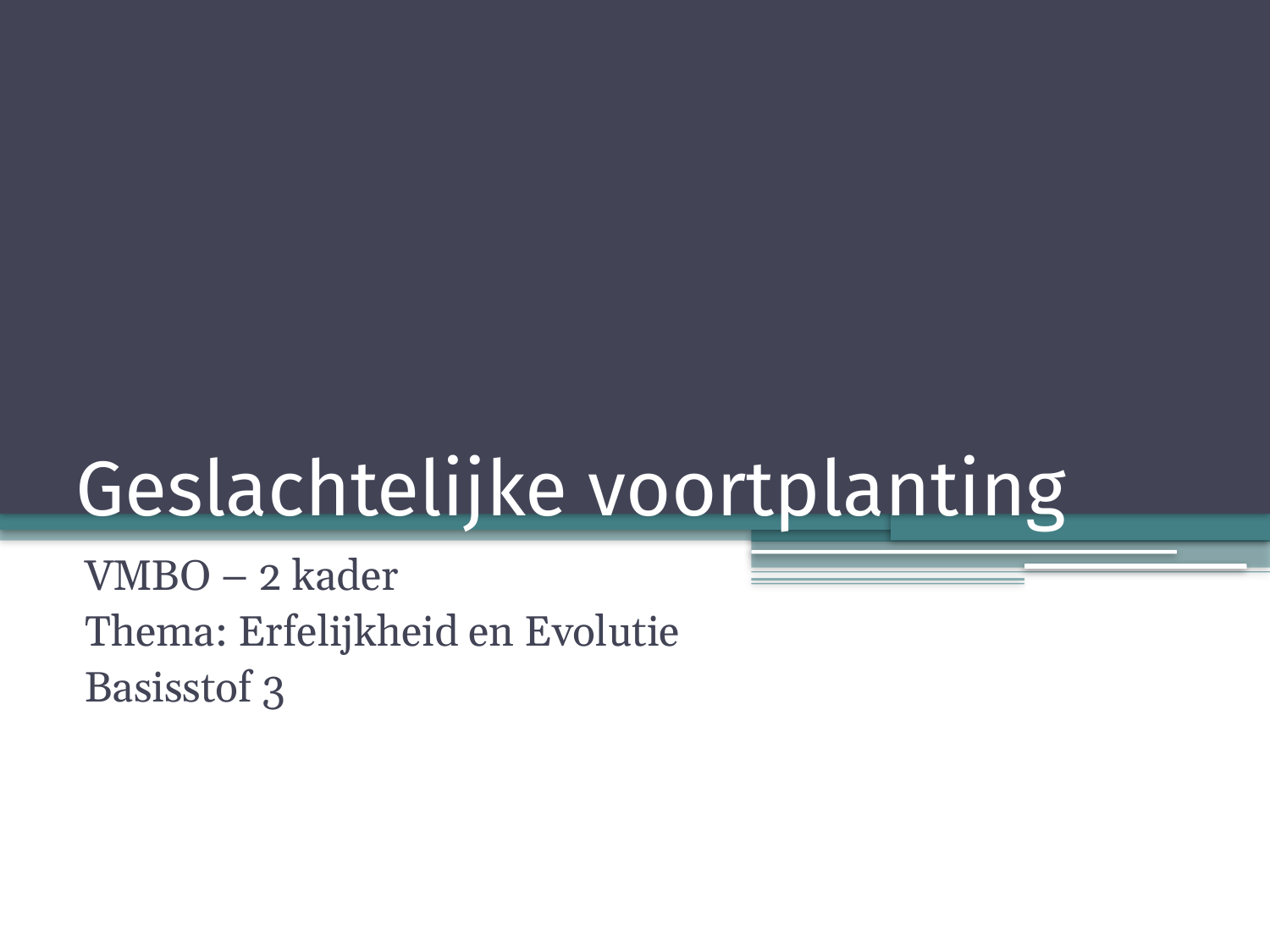

# Geslachtelijke voortplanting
VMBO – 2 kader
Thema: Erfelijkheid en Evolutie
Basisstof 3